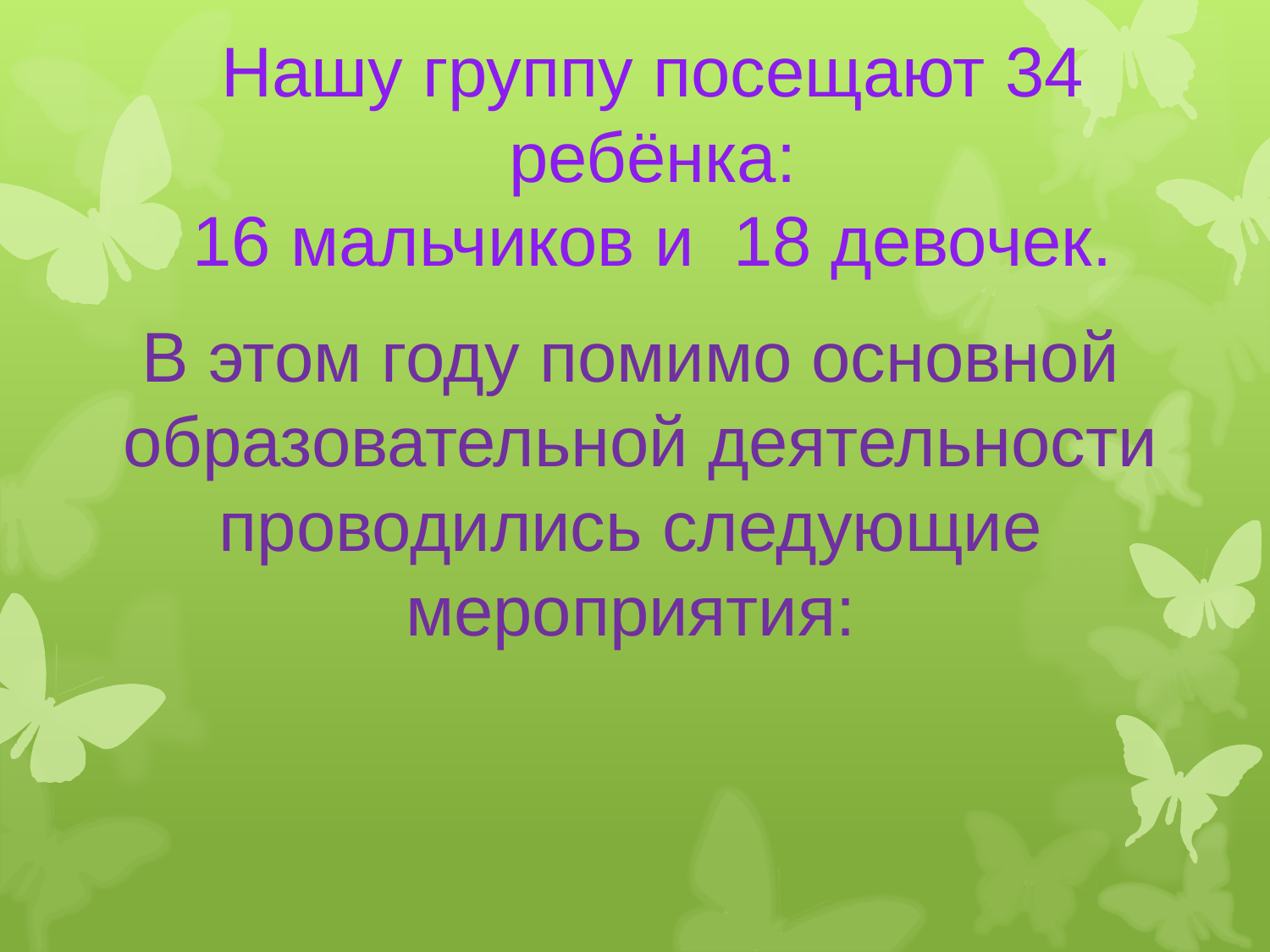

# Нашу группу посещают 34 ребёнка: 16 мальчиков и  18 девочек.
В этом году помимо основной
 образовательной деятельности проводились следующие мероприятия: